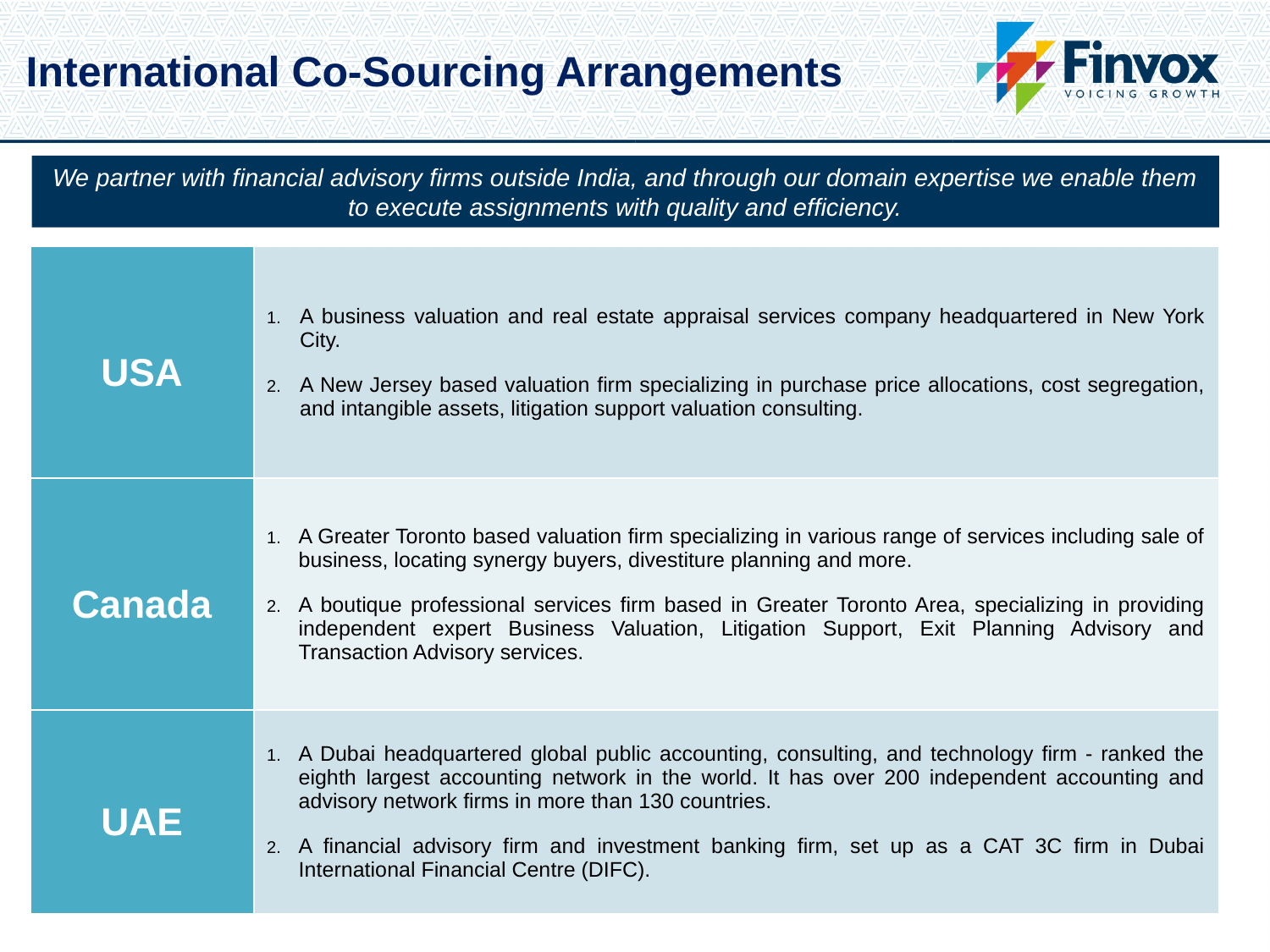

International Co-Sourcing Arrangements
We partner with financial advisory firms outside India, and through our domain expertise we enable them to execute assignments with quality and efficiency.
| USA | A business valuation and real estate appraisal services company headquartered in New York City. A New Jersey based valuation firm specializing in purchase price allocations, cost segregation, and intangible assets, litigation support valuation consulting. |
| --- | --- |
| Canada | A Greater Toronto based valuation firm specializing in various range of services including sale of business, locating synergy buyers, divestiture planning and more. A boutique professional services firm based in Greater Toronto Area, specializing in providing independent expert Business Valuation, Litigation Support, Exit Planning Advisory and Transaction Advisory services. |
| UAE | A Dubai headquartered global public accounting, consulting, and technology firm - ranked the eighth largest accounting network in the world. It has over 200 independent accounting and advisory network firms in more than 130 countries. A financial advisory firm and investment banking firm, set up as a CAT 3C firm in Dubai International Financial Centre (DIFC). |
5